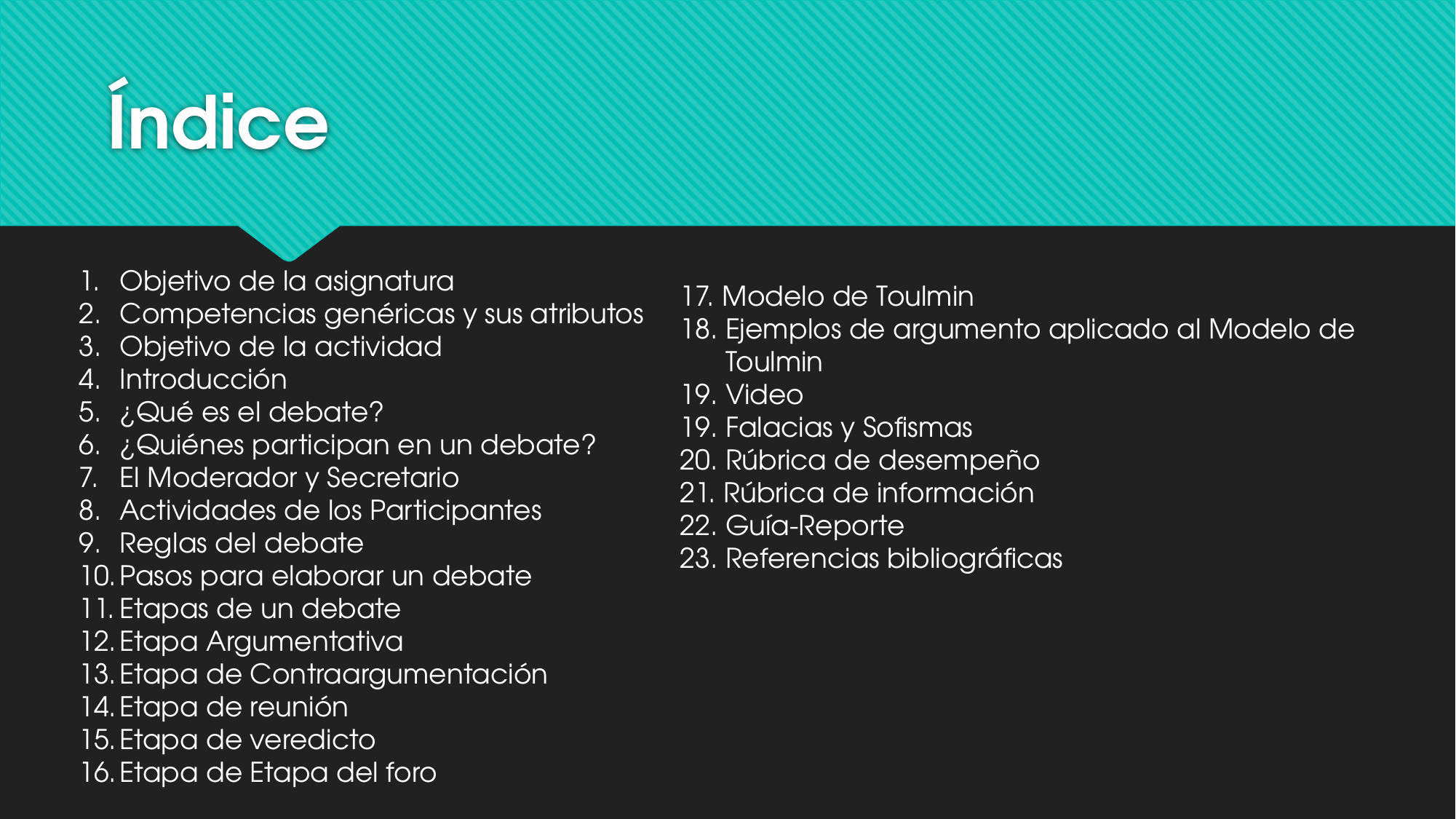

# Índice
Objetivo de la asignatura
Competencias genéricas y sus atributos
Objetivo de la actividad
Introducción
¿Qué es el debate?
¿Quiénes participan en un debate?
El Moderador y Secretario
Actividades de los Participantes
Reglas del debate
Pasos para elaborar un debate
Etapas de un debate
Etapa Argumentativa
Etapa de Contraargumentación
Etapa de reunión
Etapa de veredicto
Etapa de Etapa del foro
17. Modelo de Toulmin
18. Ejemplos de argumento aplicado al Modelo de
      Toulmin
19. Video
19. Falacias y Sofismas
20. Rúbrica de desempeño
21. Rúbrica de información
22. Guía-Reporte
23. Referencias bibliográficas